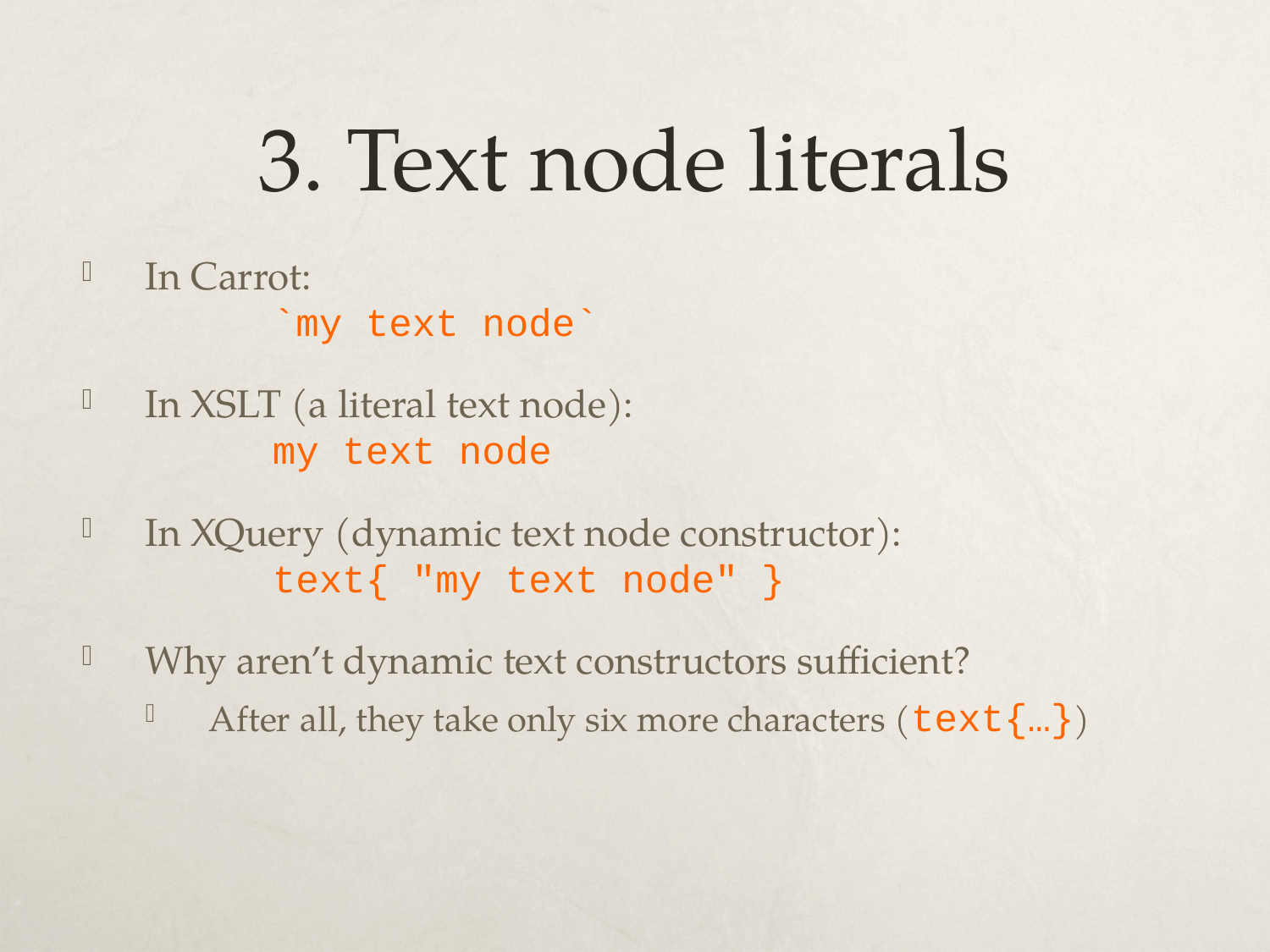

# 3. Text node literals
In Carrot:
	`my text node`
In XSLT (a literal text node):
	my text node
In XQuery (dynamic text node constructor):
	text{ "my text node" }
Why aren’t dynamic text constructors sufficient?
After all, they take only six more characters (text{…})